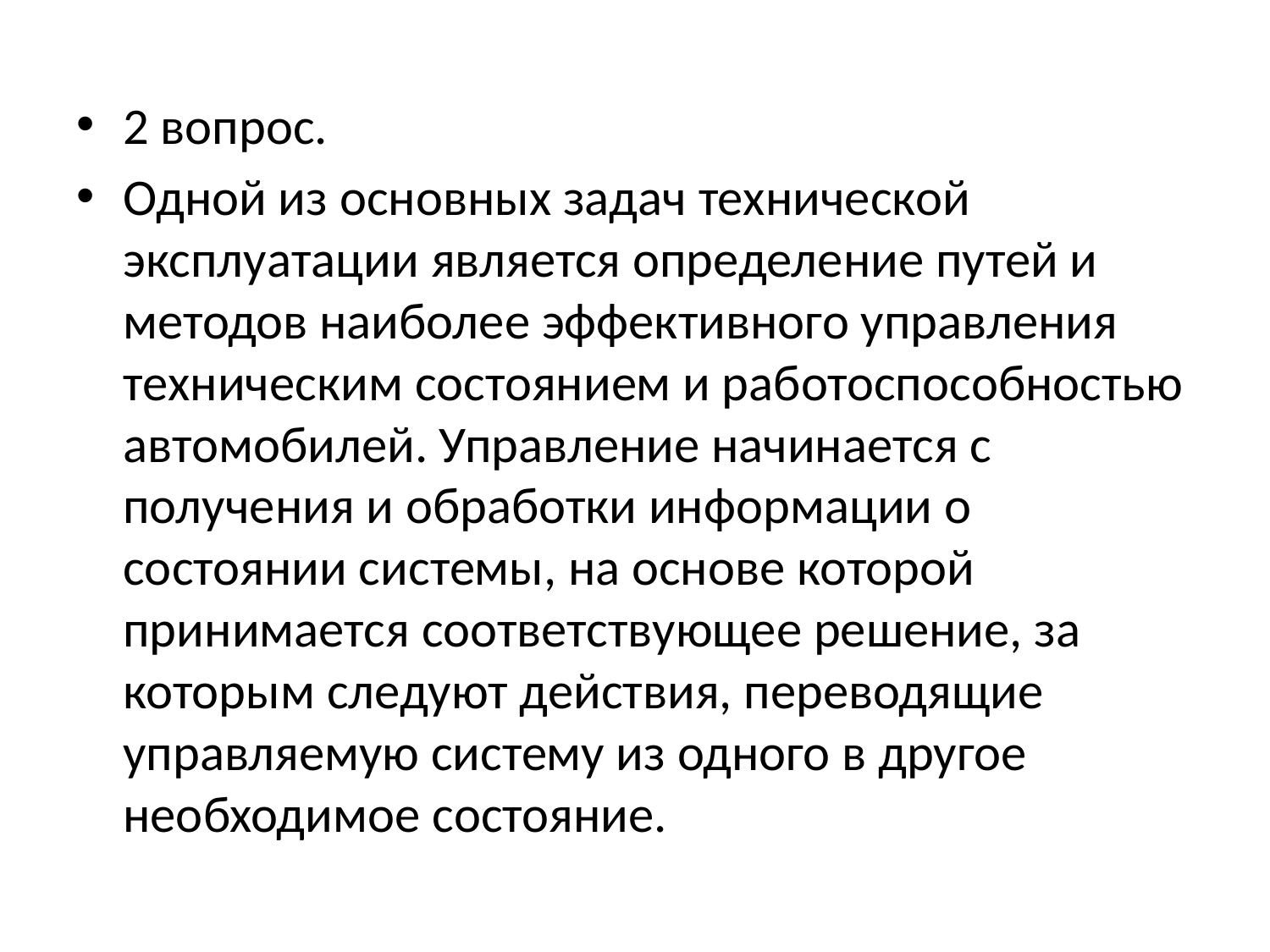

2 вопрос.
Одной из основных задач технической эксплуатации является определение путей и методов наиболее эффективного управления техническим состоянием и работоспособностью автомобилей. Управление начинается с получения и обработки информации о состоянии системы, на основе которой принимается соответствующее решение, за которым следуют действия, переводящие управляемую систему из одного в другое необходимое состояние.